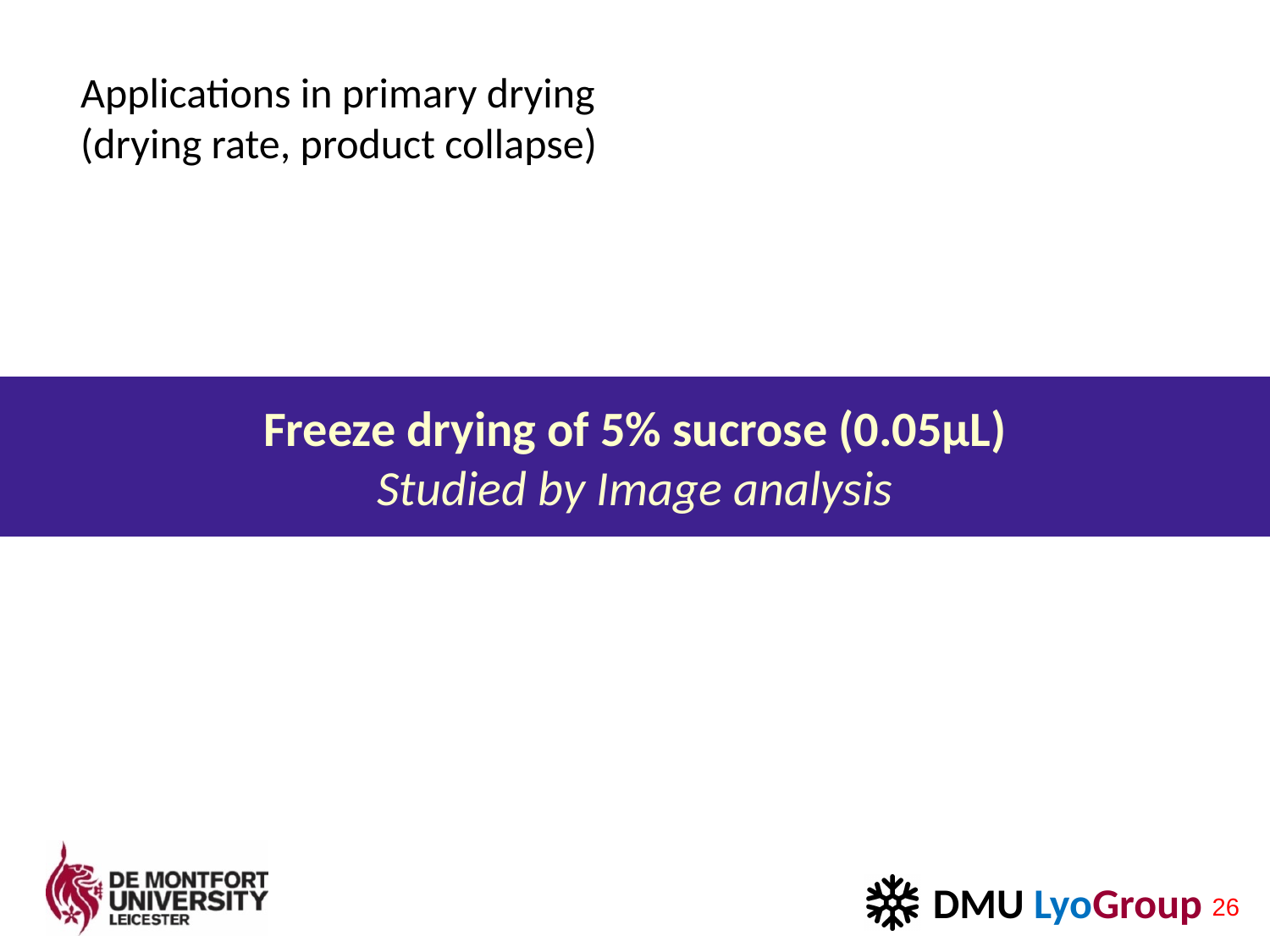

# Dielectric loss or dielectric permittivity analysis?
Applications in primary drying (drying rate, product collapse)
Freeze drying of 5% sucrose (0.05μL)
Studied by Image analysis